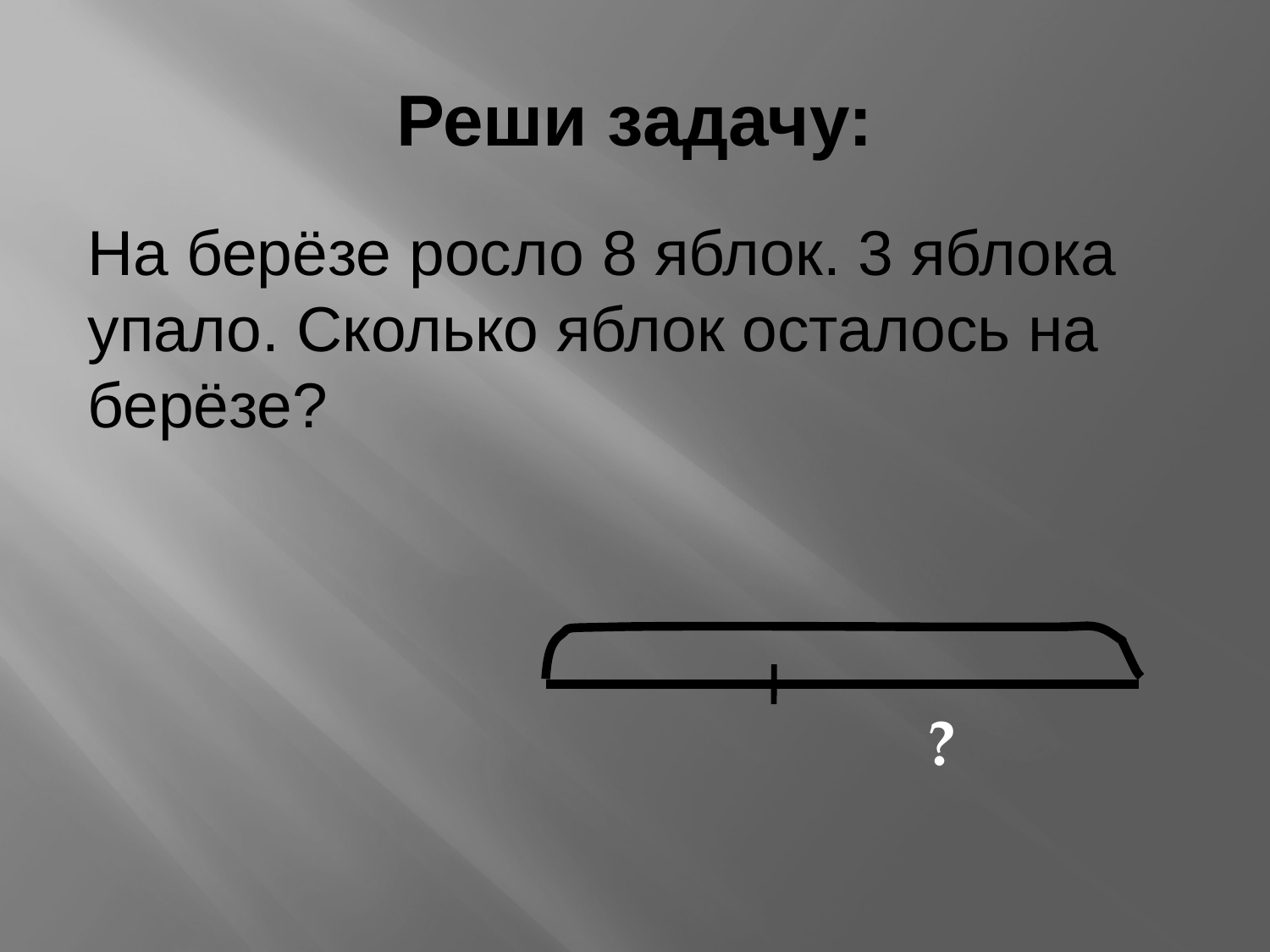

# Реши задачу:
На берёзе росло 8 яблок. 3 яблока упало. Сколько яблок осталось на берёзе?

?